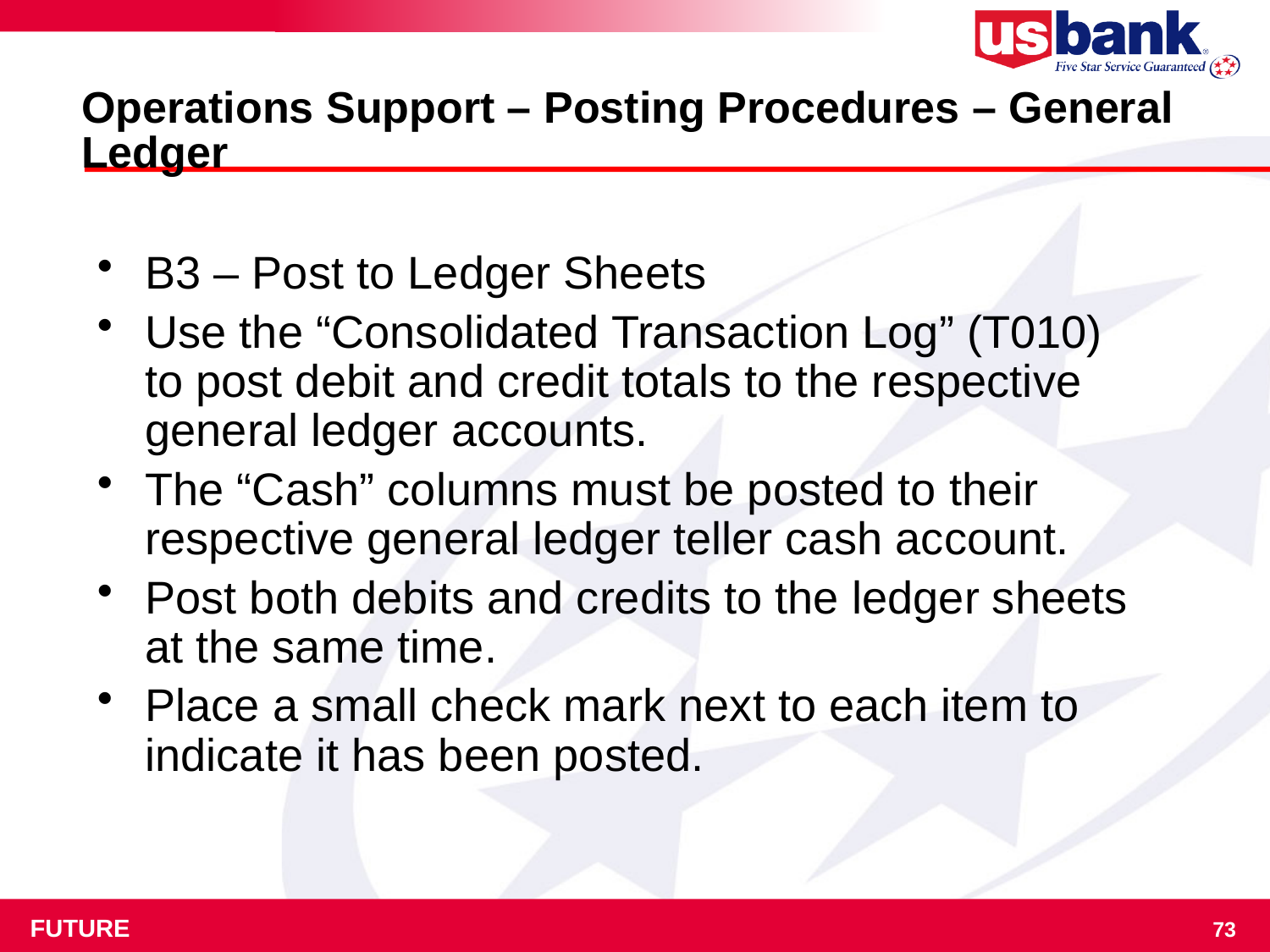

# Operations Support – Posting Procedures – General Ledger
B3 – Post to Ledger Sheets
Use the “Consolidated Transaction Log” (T010) to post debit and credit totals to the respective general ledger accounts.
The “Cash” columns must be posted to their respective general ledger teller cash account.
Post both debits and credits to the ledger sheets at the same time.
Place a small check mark next to each item to indicate it has been posted.